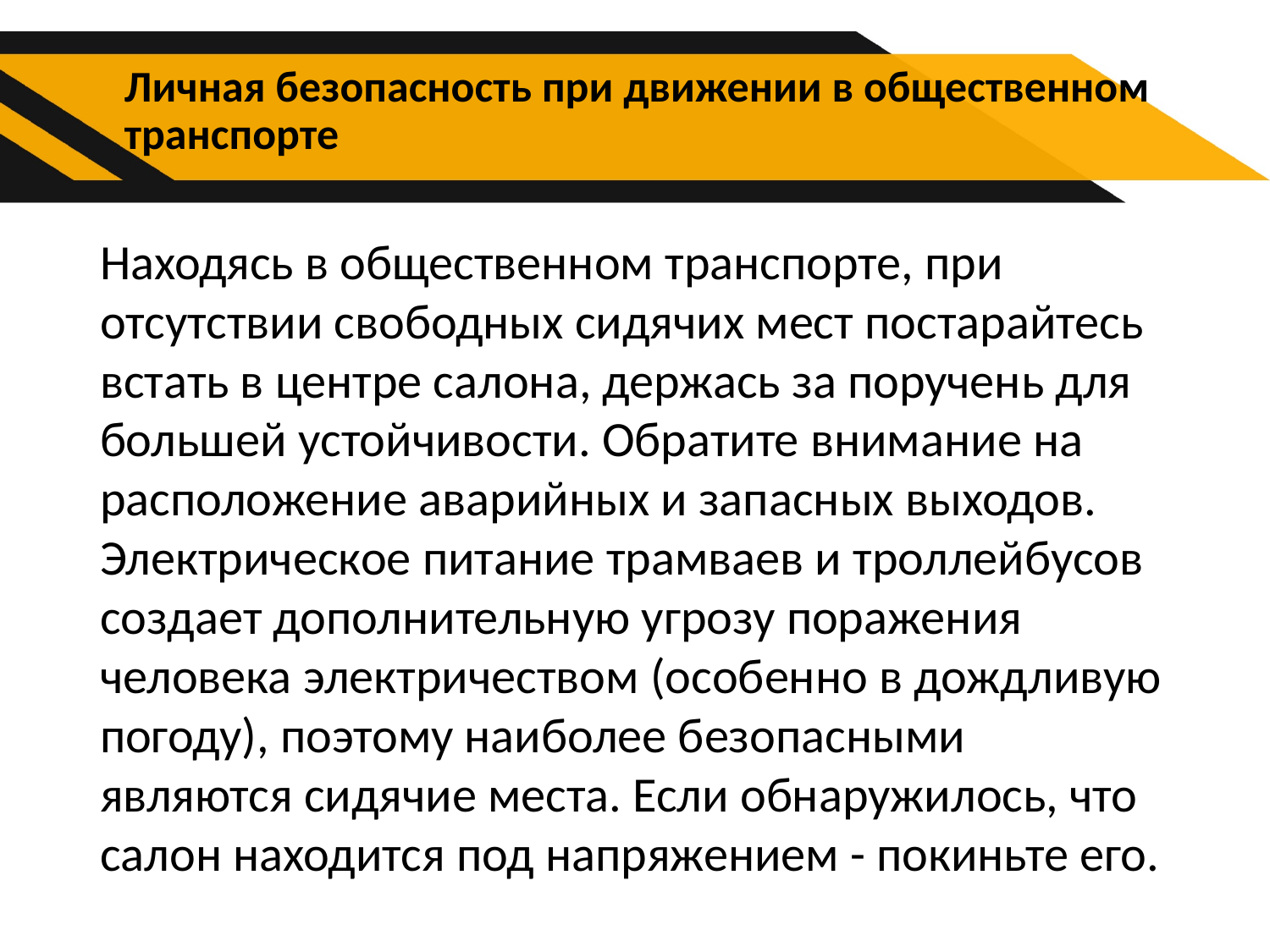

# Личная безопасность при движении в общественном транспорте
Находясь в общественном транспорте, при отсутствии свободных сидячих мест постарайтесь встать в центре салона, держась за поручень для большей устойчивости. Обратите внимание на расположение аварийных и запасных выходов. Электрическое питание трамваев и троллейбусов создает дополнительную угрозу поражения человека электричеством (особенно в дождливую погоду), поэтому наиболее безопасными являются сидячие места. Если обнаружилось, что салон находится под напряжением - покиньте его.